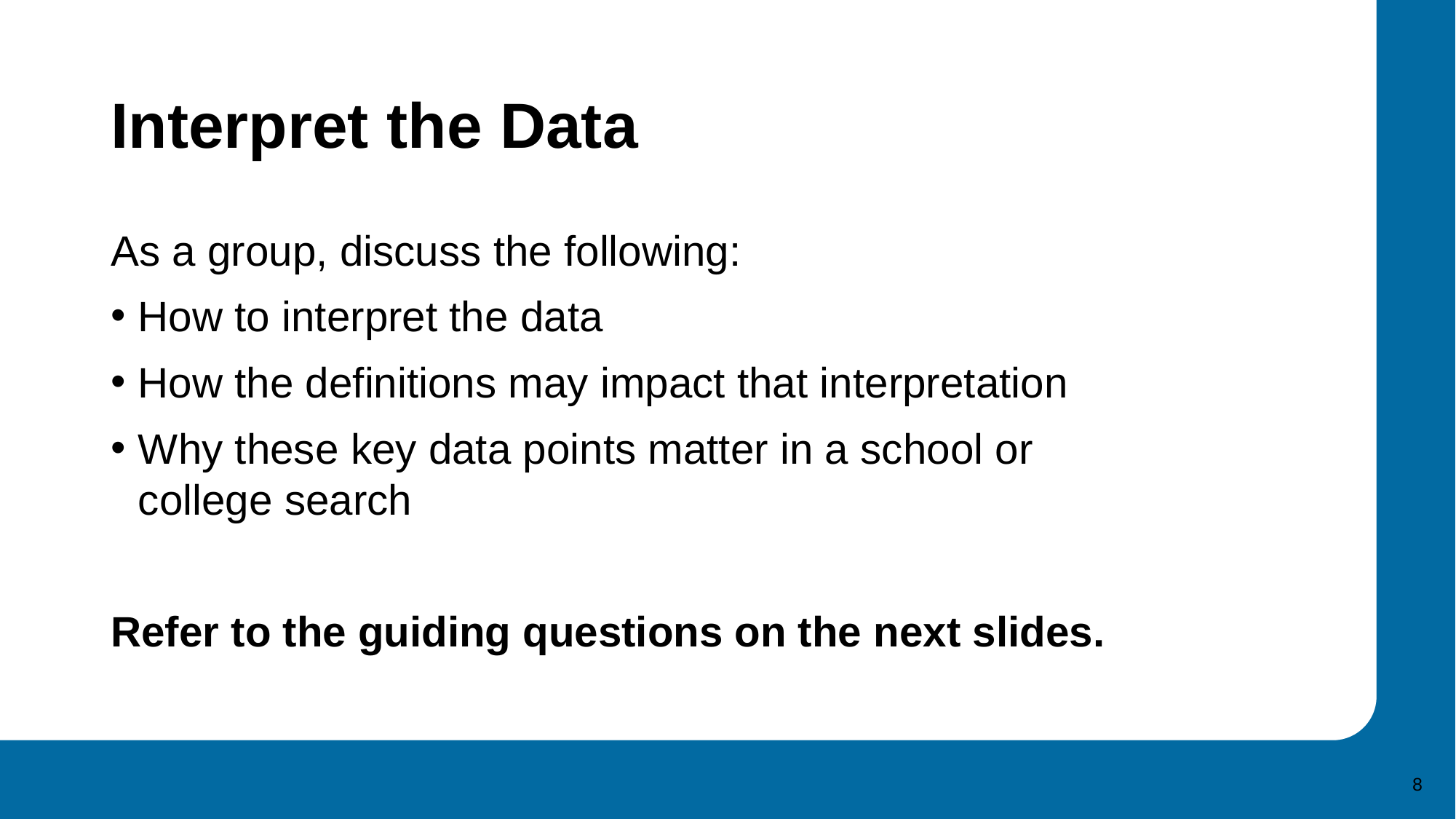

# Interpret the Data
As a group, discuss the following:
How to interpret the data
How the definitions may impact that interpretation
Why these key data points matter in a school or college search

Refer to the guiding questions on the next slides.
8